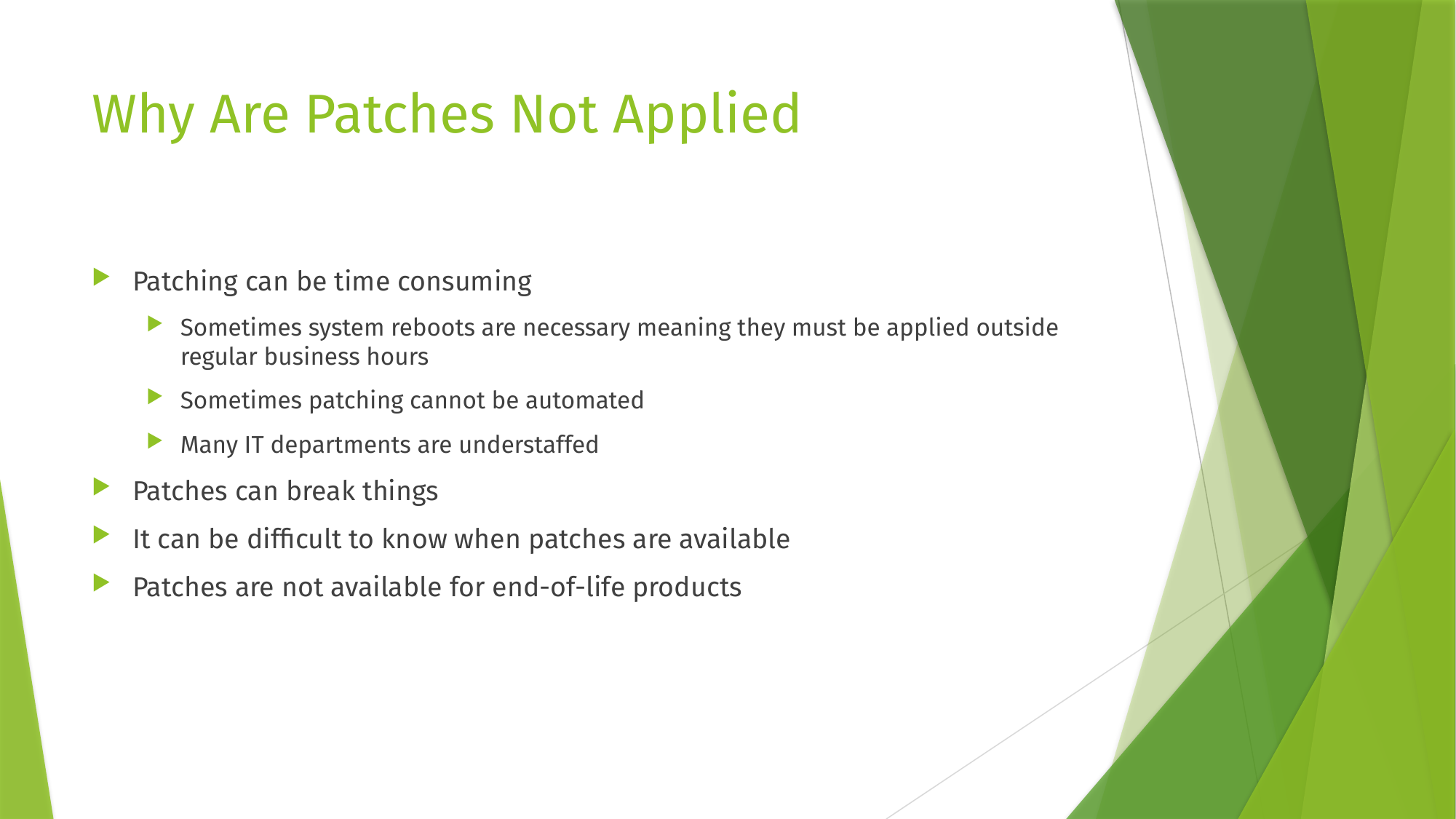

# Why Are Patches Not Applied
Patching can be time consuming
Sometimes system reboots are necessary meaning they must be applied outside regular business hours
Sometimes patching cannot be automated
Many IT departments are understaffed
Patches can break things
It can be difficult to know when patches are available
Patches are not available for end-of-life products